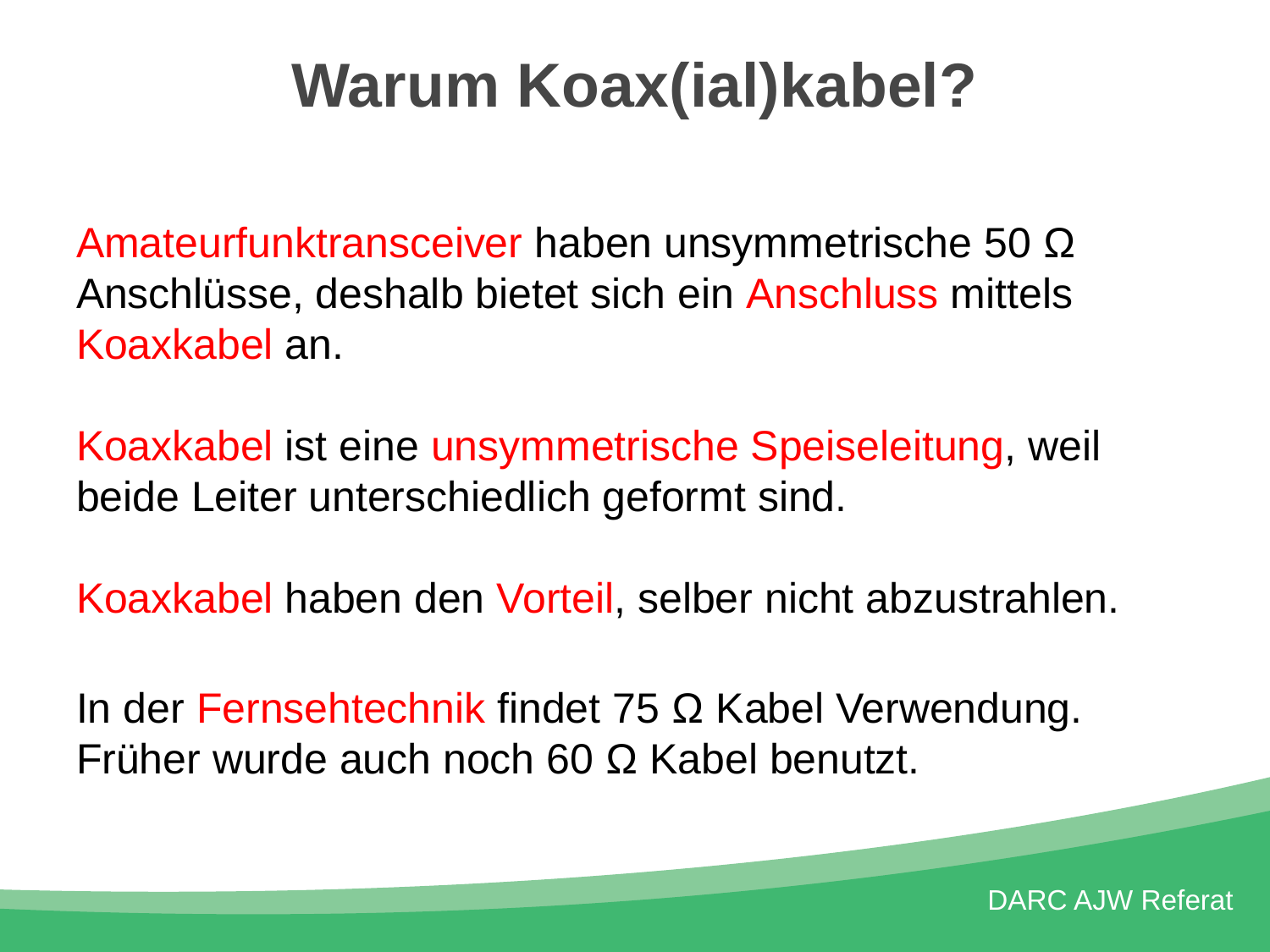

# Warum Koax(ial)kabel?
Amateurfunktransceiver haben unsymmetrische 50 Ω Anschlüsse, deshalb bietet sich ein Anschluss mittels Koaxkabel an.
Koaxkabel ist eine unsymmetrische Speiseleitung, weil beide Leiter unterschiedlich geformt sind.
Koaxkabel haben den Vorteil, selber nicht abzustrahlen.
In der Fernsehtechnik findet 75 Ω Kabel Verwendung. Früher wurde auch noch 60 Ω Kabel benutzt.